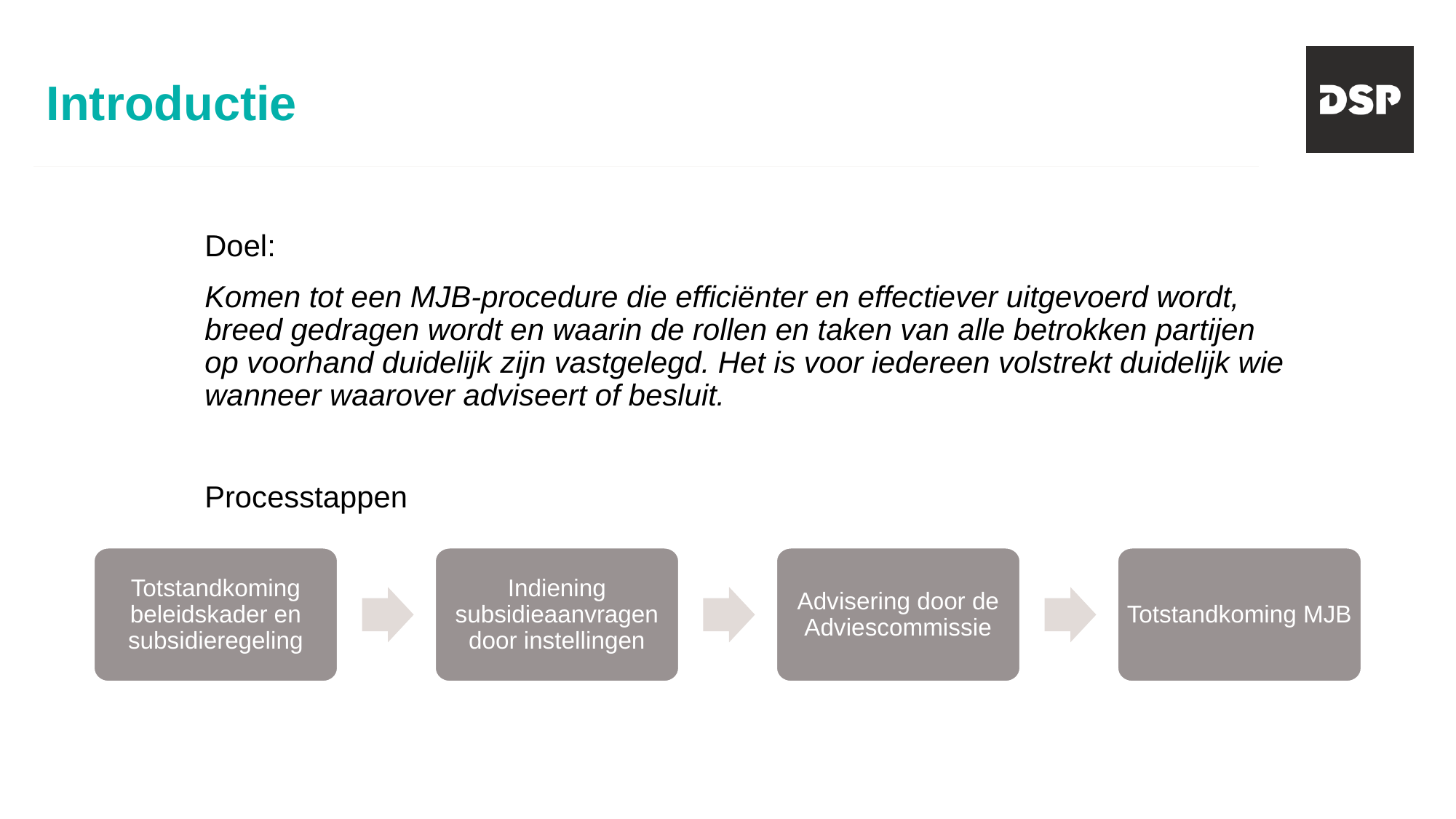

# Introductie
Doel:
Komen tot een MJB-procedure die efficiënter en effectiever uitgevoerd wordt, breed gedragen wordt en waarin de rollen en taken van alle betrokken partijen op voorhand duidelijk zijn vastgelegd. Het is voor iedereen volstrekt duidelijk wie wanneer waarover adviseert of besluit.

Processtappen
Totstandkoming beleidskader en subsidieregeling
Indiening subsidieaanvragen door instellingen
Advisering door de Adviescommissie
Totstandkoming MJB